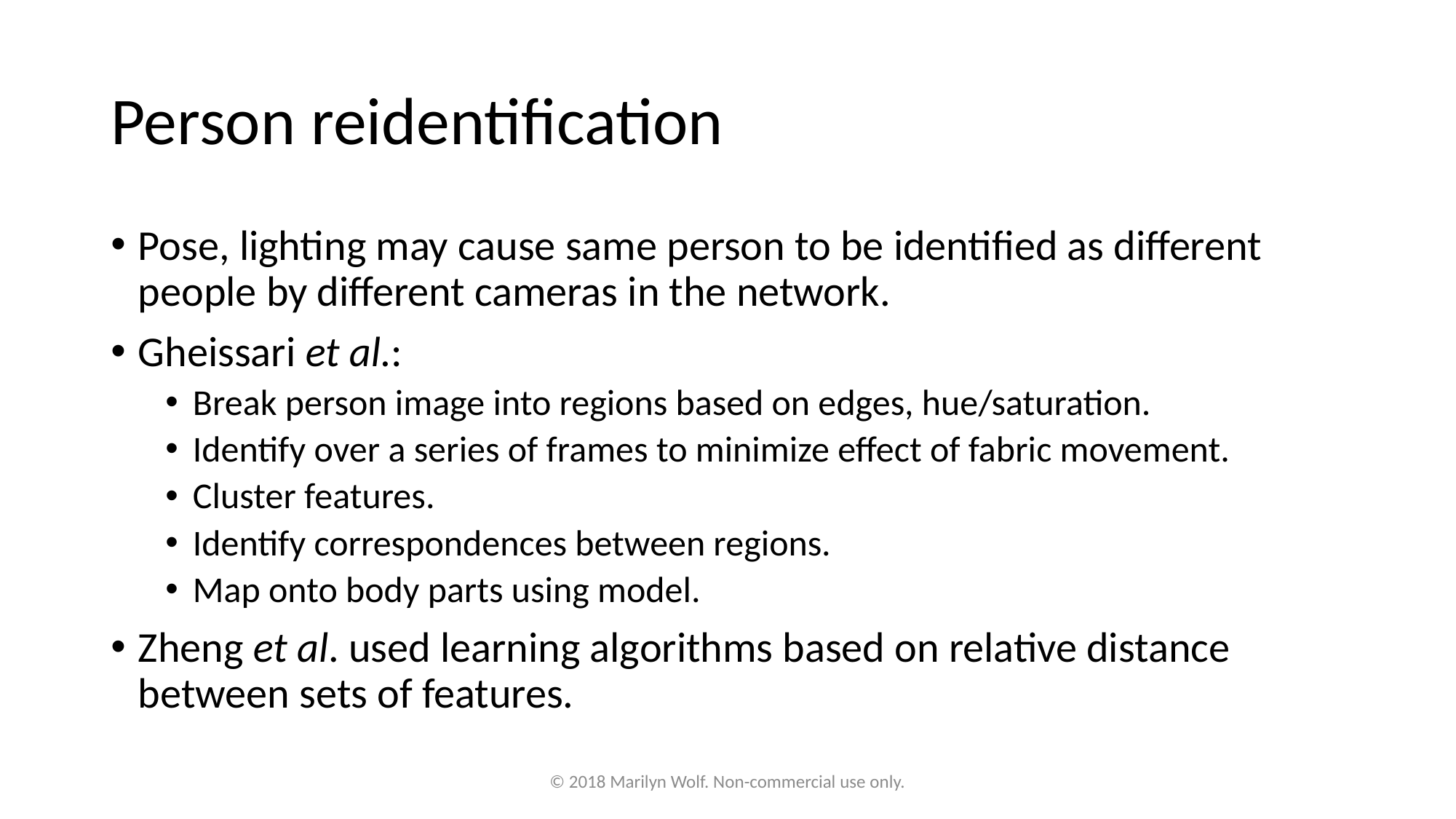

# Person reidentification
Pose, lighting may cause same person to be identified as different people by different cameras in the network.
Gheissari et al.:
Break person image into regions based on edges, hue/saturation.
Identify over a series of frames to minimize effect of fabric movement.
Cluster features.
Identify correspondences between regions.
Map onto body parts using model.
Zheng et al. used learning algorithms based on relative distance between sets of features.
© 2018 Marilyn Wolf. Non-commercial use only.